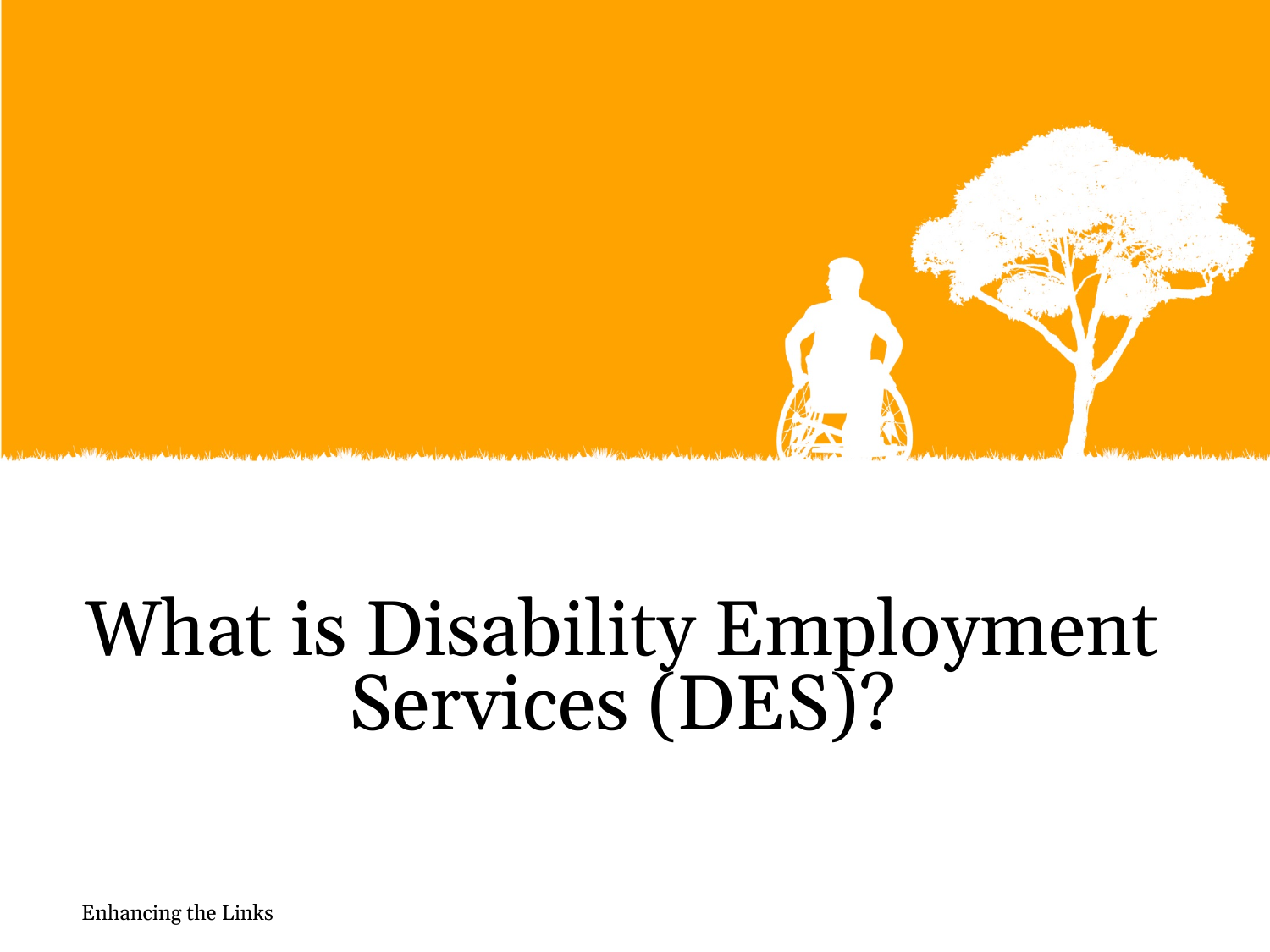

# What is Disability Employment Services (DES)?
Enhancing the Links